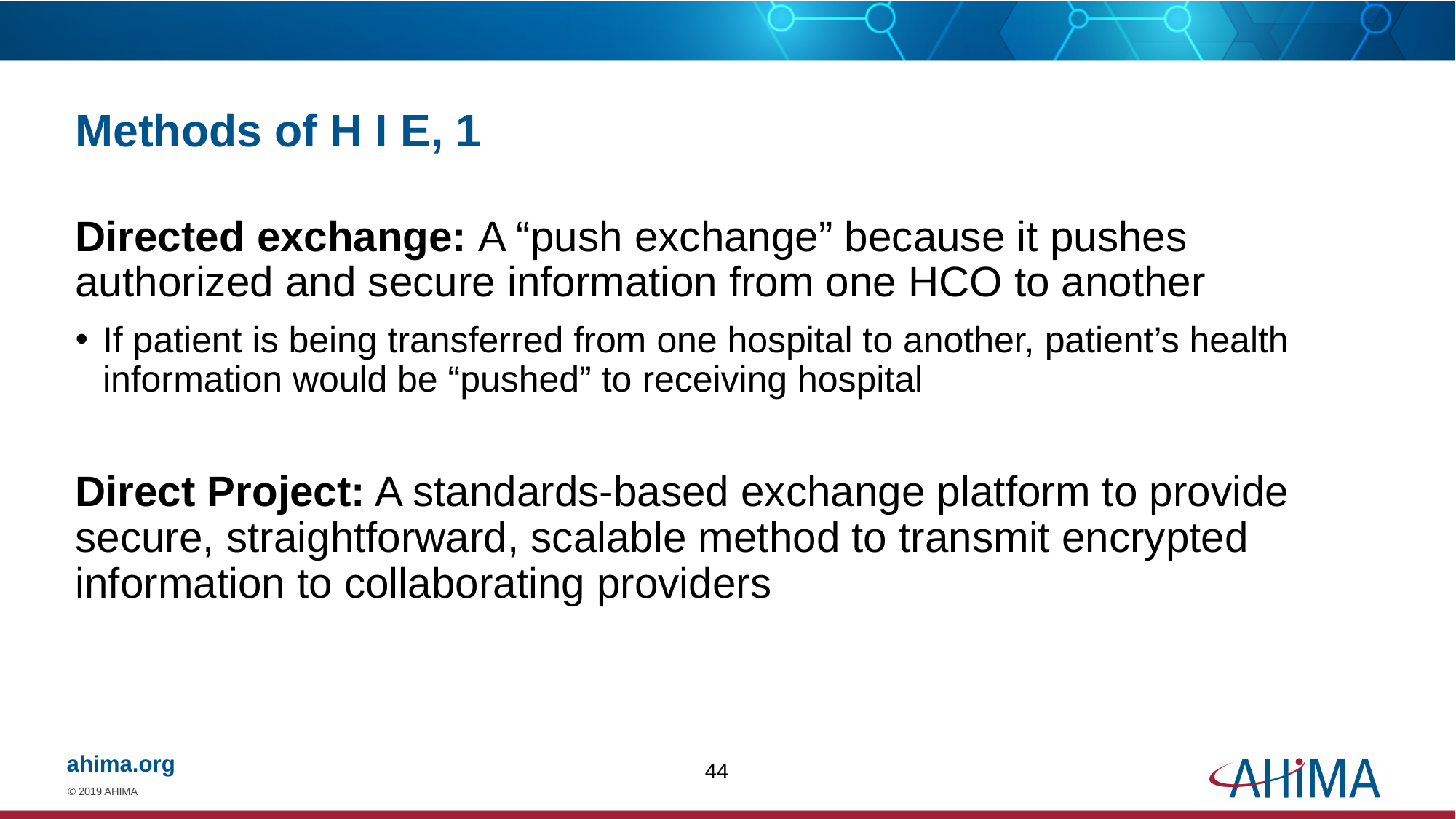

# Methods of H I E, 1
Directed exchange: A “push exchange” because it pushes authorized and secure information from one HCO to another
If patient is being transferred from one hospital to another, patient’s health information would be “pushed” to receiving hospital

Direct Project: A standards-based exchange platform to provide secure, straightforward, scalable method to transmit encrypted information to collaborating providers